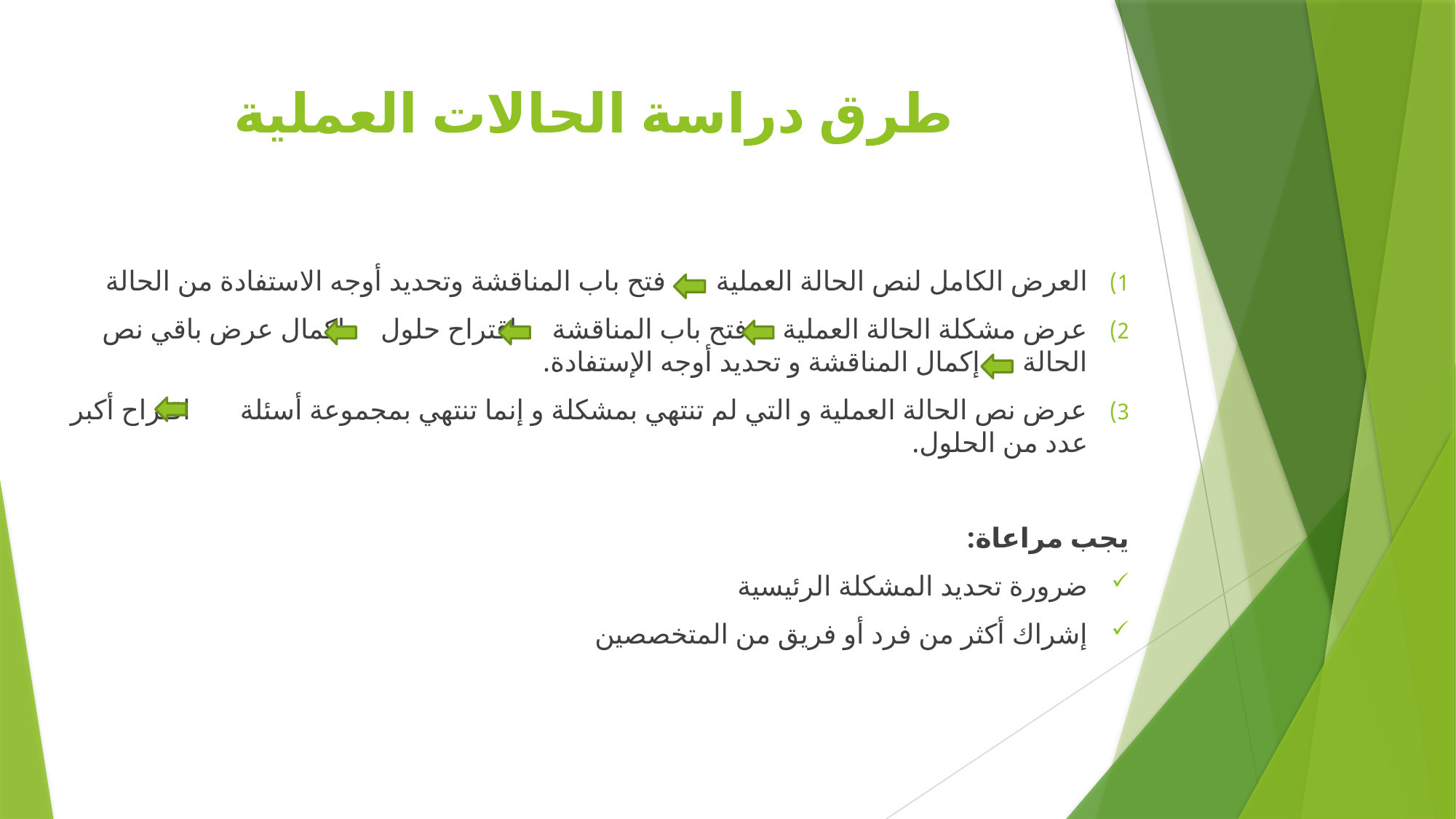

# طرق دراسة الحالات العملية
العرض الكامل لنص الحالة العملية       فتح باب المناقشة وتحديد أوجه الاستفادة من الحالة
عرض مشكلة الحالة العملية     فتح باب المناقشة     اقتراح حلول     اكمال عرض باقي نص الحالة      إكمال المناقشة و تحديد أوجه الإستفادة.
عرض نص الحالة العملية و التي لم تنتهي بمشكلة و إنما تنتهي بمجموعة أسئلة       اقتراح أكبر عدد من الحلول.

يجب مراعاة:
ضرورة تحديد المشكلة الرئيسية
إشراك أكثر من فرد أو فريق من المتخصصين